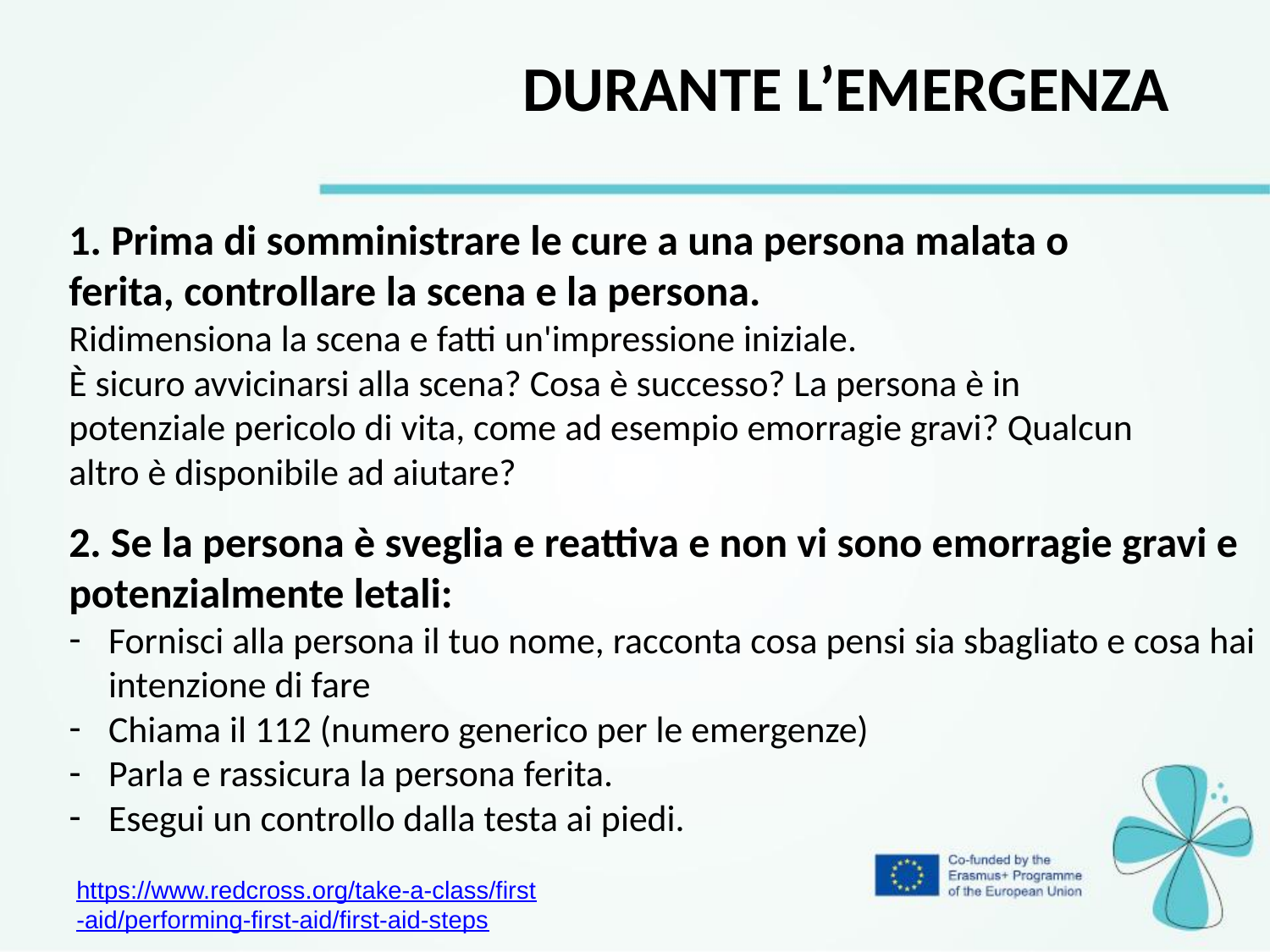

Durante l’emergenza
1. Prima di somministrare le cure a una persona malata o ferita, controllare la scena e la persona.
Ridimensiona la scena e fatti un'impressione iniziale.
È sicuro avvicinarsi alla scena? Cosa è successo? La persona è in potenziale pericolo di vita, come ad esempio emorragie gravi? Qualcun altro è disponibile ad aiutare?
2. Se la persona è sveglia e reattiva e non vi sono emorragie gravi e potenzialmente letali:
Fornisci alla persona il tuo nome, racconta cosa pensi sia sbagliato e cosa hai intenzione di fare
Chiama il 112 (numero generico per le emergenze)
Parla e rassicura la persona ferita.
Esegui un controllo dalla testa ai piedi.
https://www.redcross.org/take-a-class/first-aid/performing-first-aid/first-aid-steps